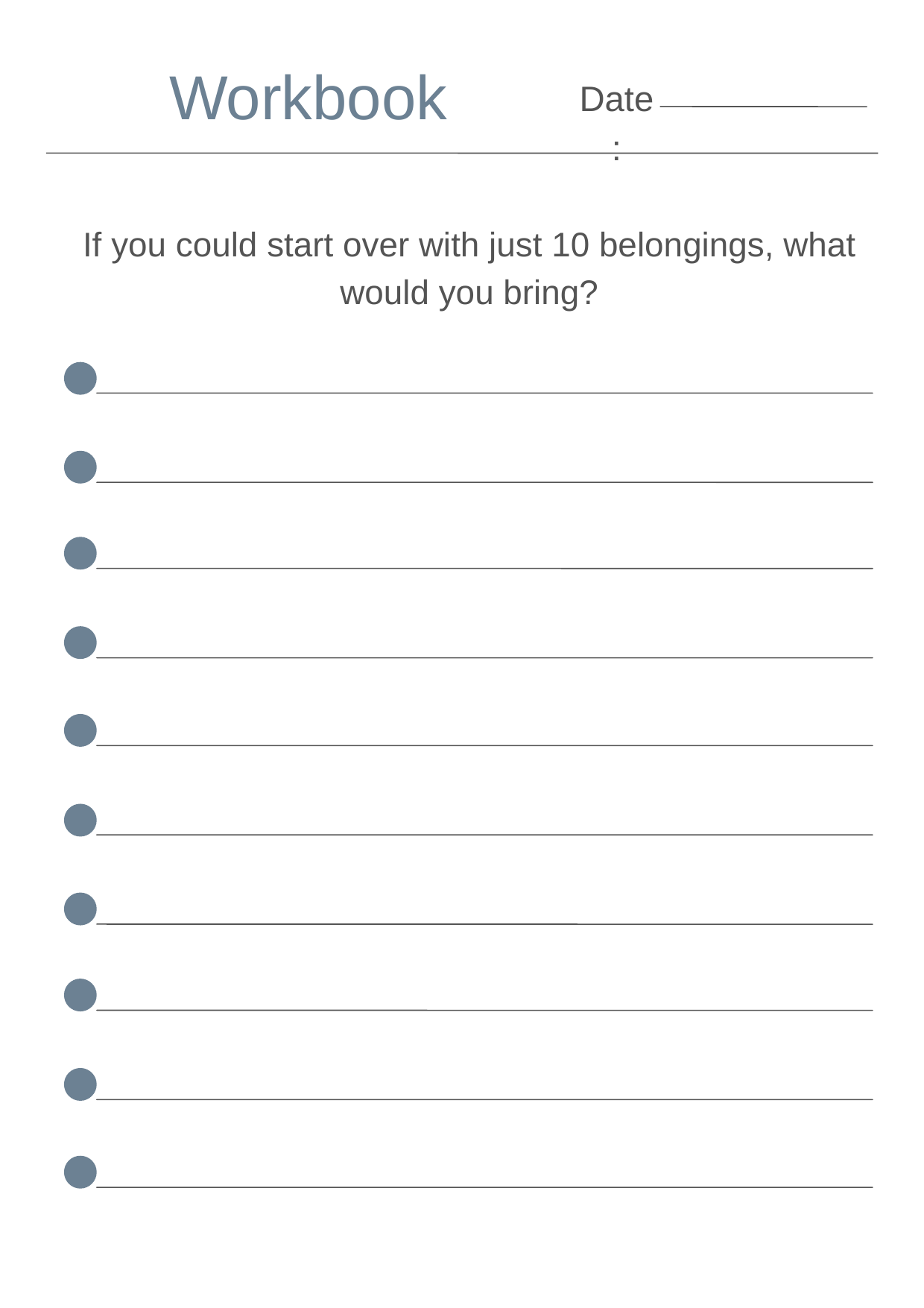

Workbook
Date:

If you could start over with just 10 belongings, what would you bring?